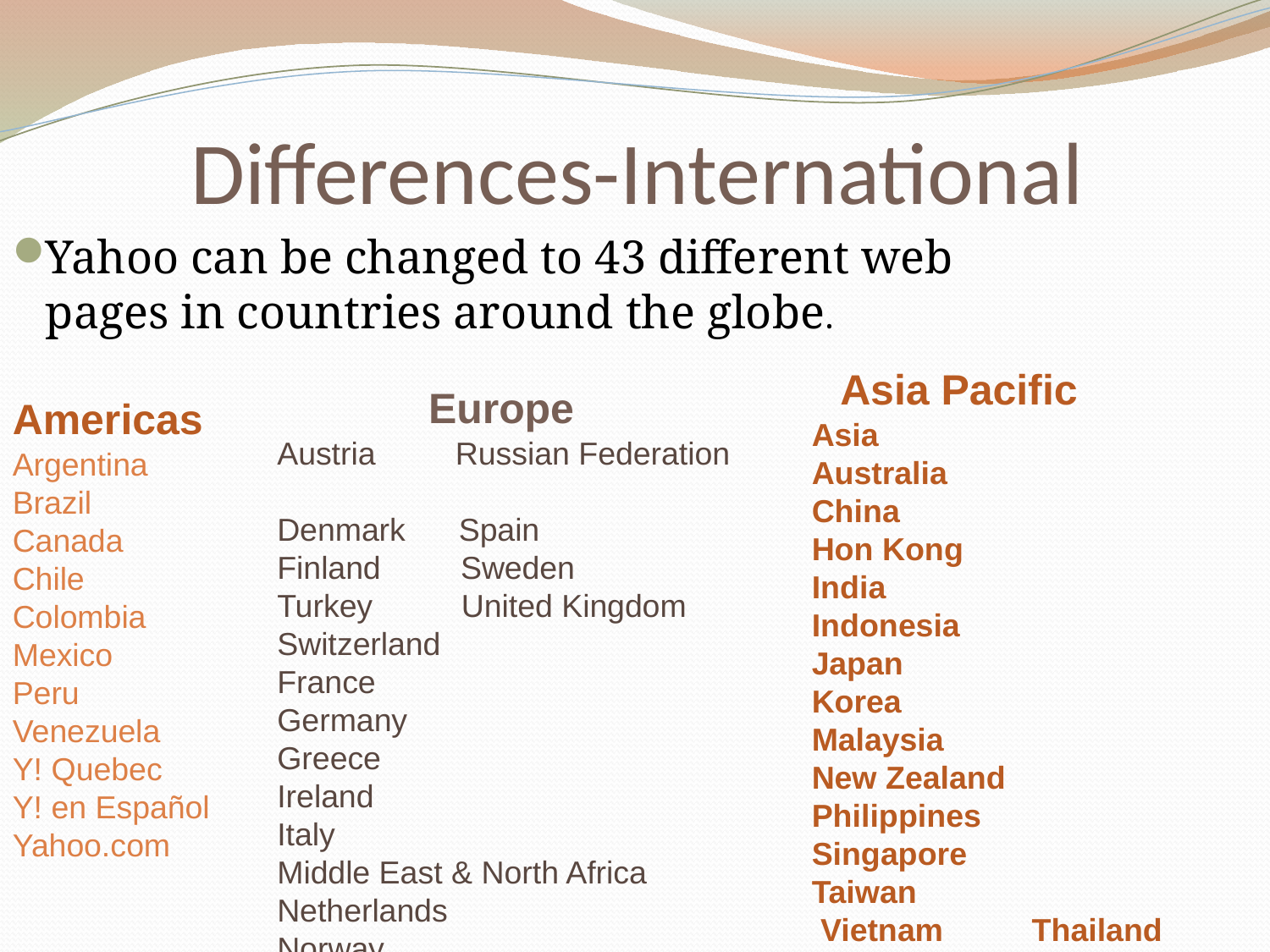

# Differences-International
Yahoo can be changed to 43 different web pages in countries around the globe.

           Europe
Austria         Russian Federation
Denmark      Spain
Finland         Sweden
Turkey          United Kingdom
Switzerland
France
Germany
Greece
Ireland
Italy
Middle East & North Africa
Netherlands
Norway

Americas
Argentina
Brazil
Canada
Chile
Colombia
Mexico
Peru
Venezuela
Y! Quebec
Y! en Español
Yahoo.com
    Asia Pacific
   Asia
   Australia
   China
   Hon Kong
   India
   Indonesia
   Japan
   Korea
   Malaysia
   New Zealand
   Philippines
   Singapore
   Taiwan
    Vietnam          Thailand